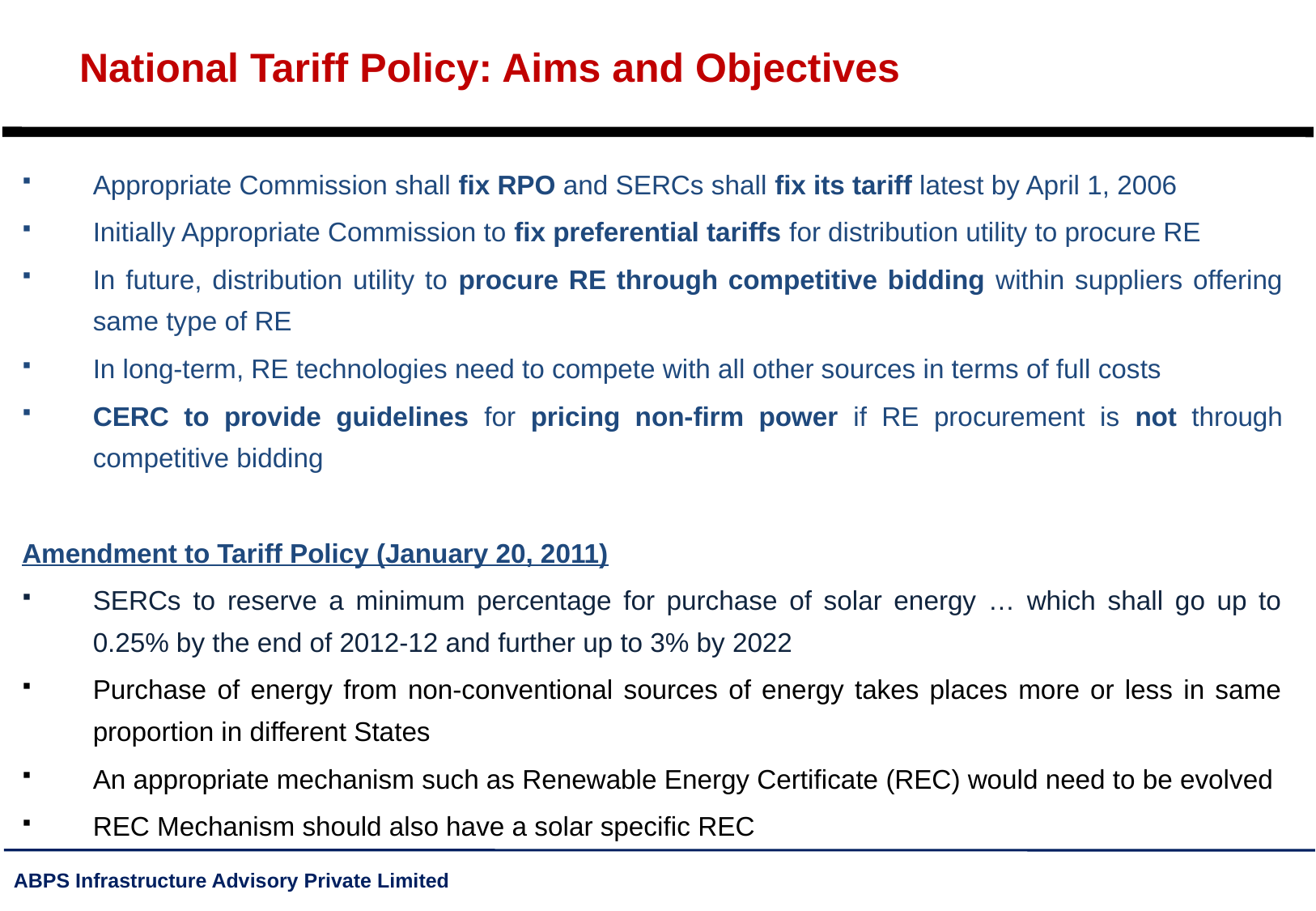

# National Tariff Policy: Aims and Objectives
Appropriate Commission shall fix RPO and SERCs shall fix its tariff latest by April 1, 2006
Initially Appropriate Commission to fix preferential tariffs for distribution utility to procure RE
In future, distribution utility to procure RE through competitive bidding within suppliers offering same type of RE
In long-term, RE technologies need to compete with all other sources in terms of full costs
CERC to provide guidelines for pricing non-firm power if RE procurement is not through competitive bidding

Amendment to Tariff Policy (January 20, 2011)
SERCs to reserve a minimum percentage for purchase of solar energy … which shall go up to 0.25% by the end of 2012-12 and further up to 3% by 2022
Purchase of energy from non-conventional sources of energy takes places more or less in same proportion in different States
An appropriate mechanism such as Renewable Energy Certificate (REC) would need to be evolved
REC Mechanism should also have a solar specific REC